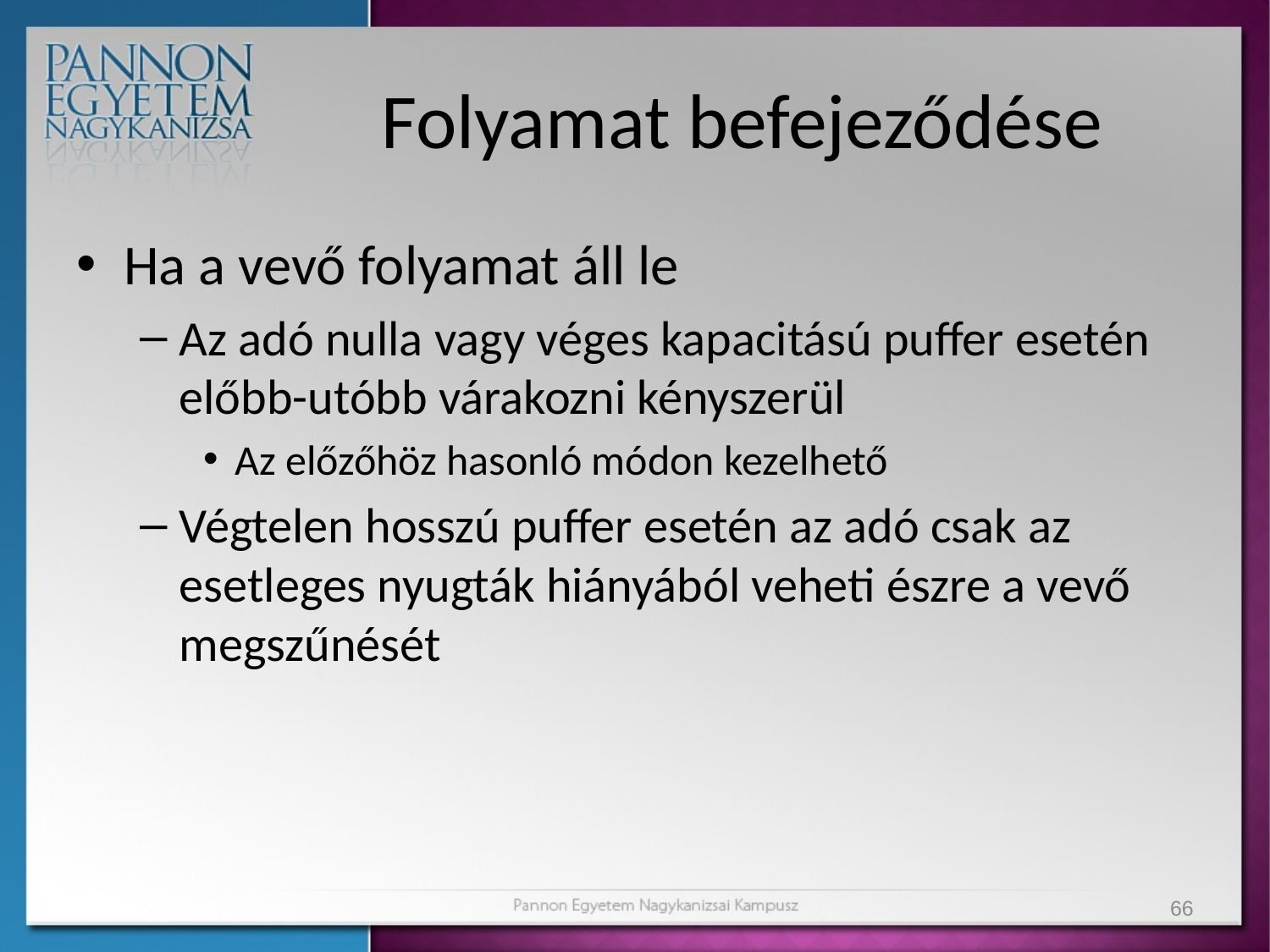

# Folyamat befejeződése
Ha a vevő folyamat áll le
Az adó nulla vagy véges kapacitású puffer esetén előbb-utóbb várakozni kényszerül
Az előzőhöz hasonló módon kezelhető
Végtelen hosszú puffer esetén az adó csak az esetleges nyugták hiányából veheti észre a vevő megszűnését
66